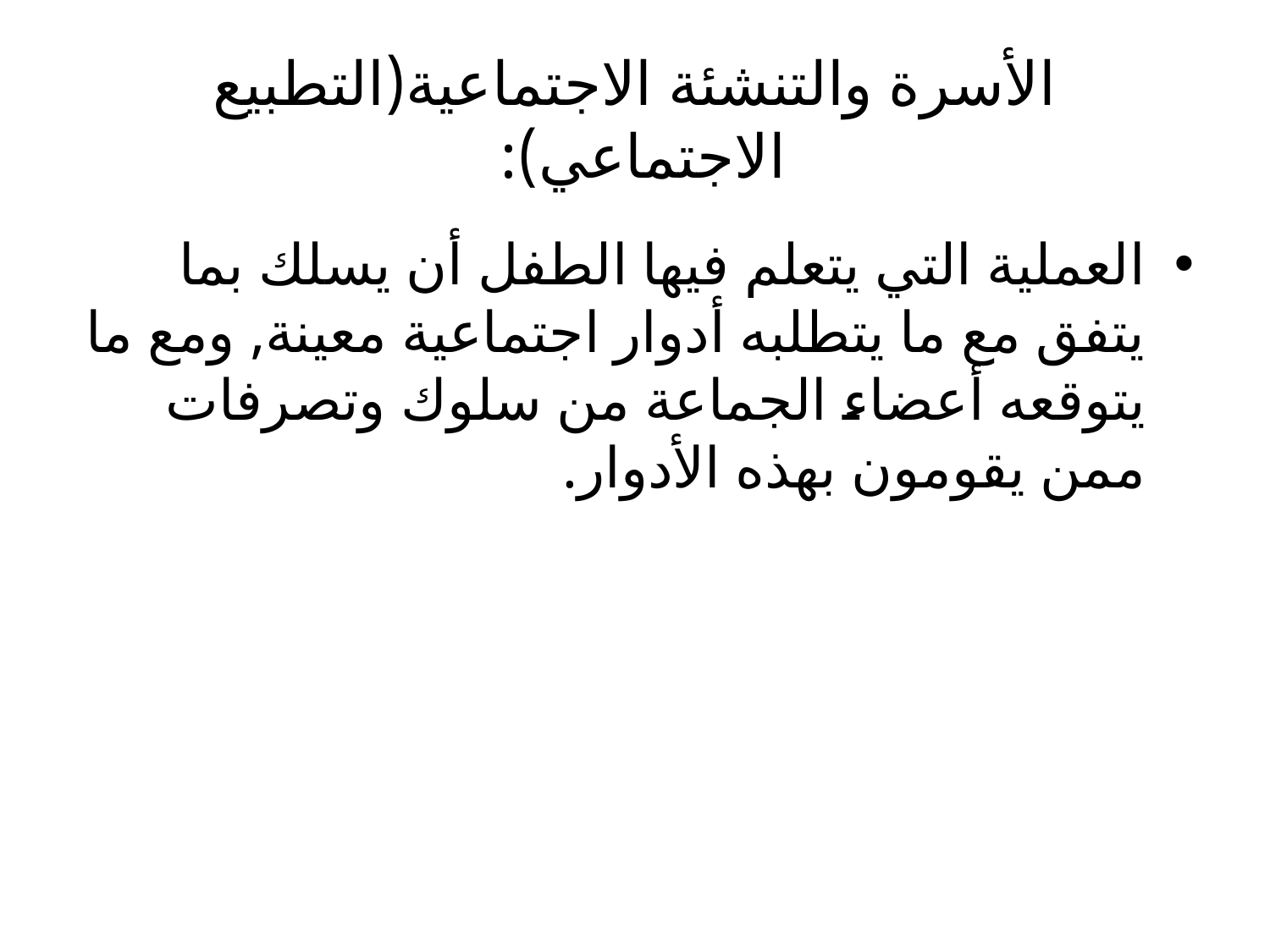

# الأسرة والتنشئة الاجتماعية(التطبيع الاجتماعي):
العملية التي يتعلم فيها الطفل أن يسلك بما يتفق مع ما يتطلبه أدوار اجتماعية معينة, ومع ما يتوقعه أعضاء الجماعة من سلوك وتصرفات ممن يقومون بهذه الأدوار.